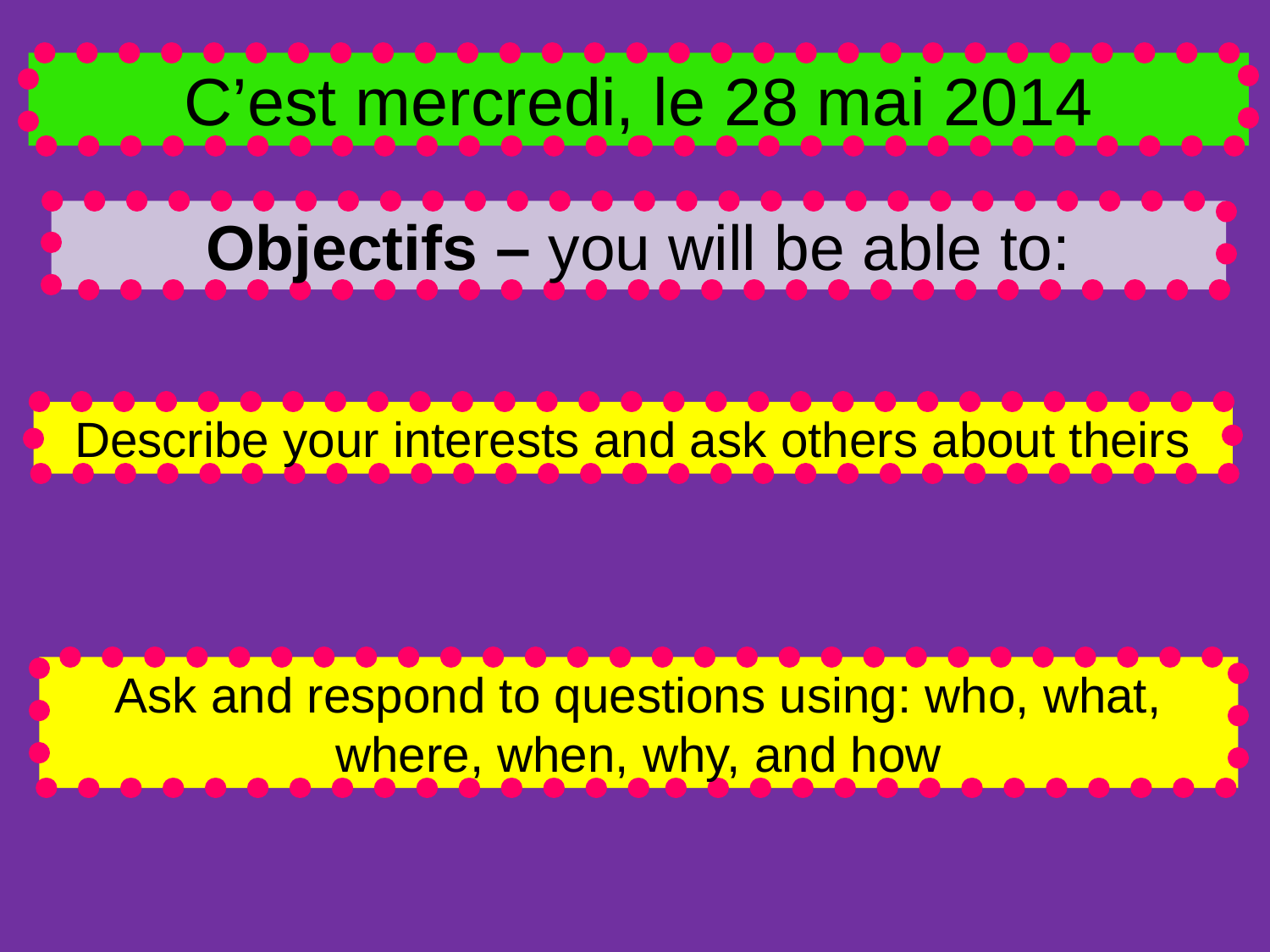

C’est mercredi, le 28 mai 2014
Objectifs – you will be able to:
Describe your interests and ask others about theirs
Ask and respond to questions using: who, what, where, when, why, and how